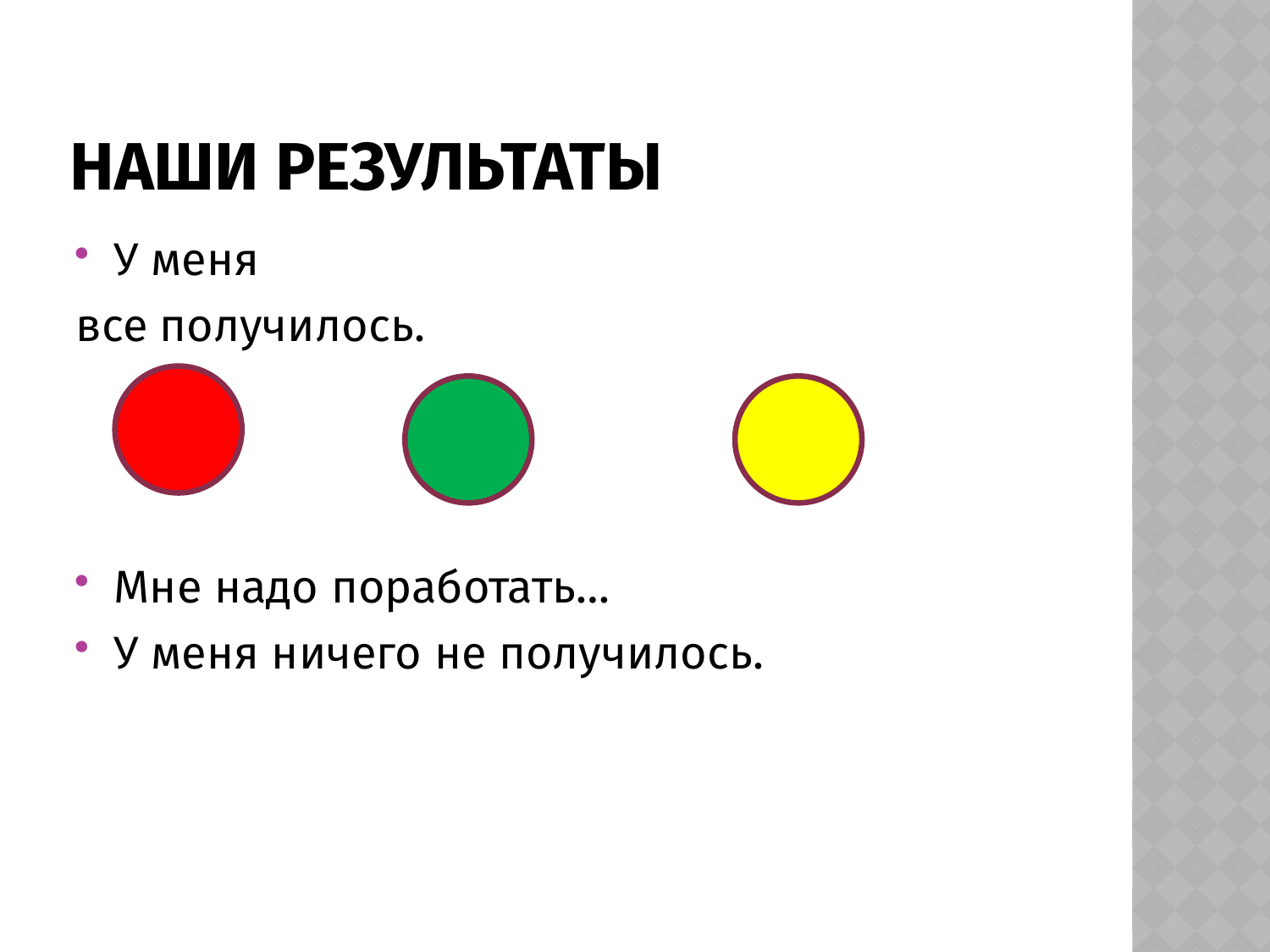

# Наши результаты
У меня
все получилось.

Мне надо поработать…
У меня ничего не получилось.